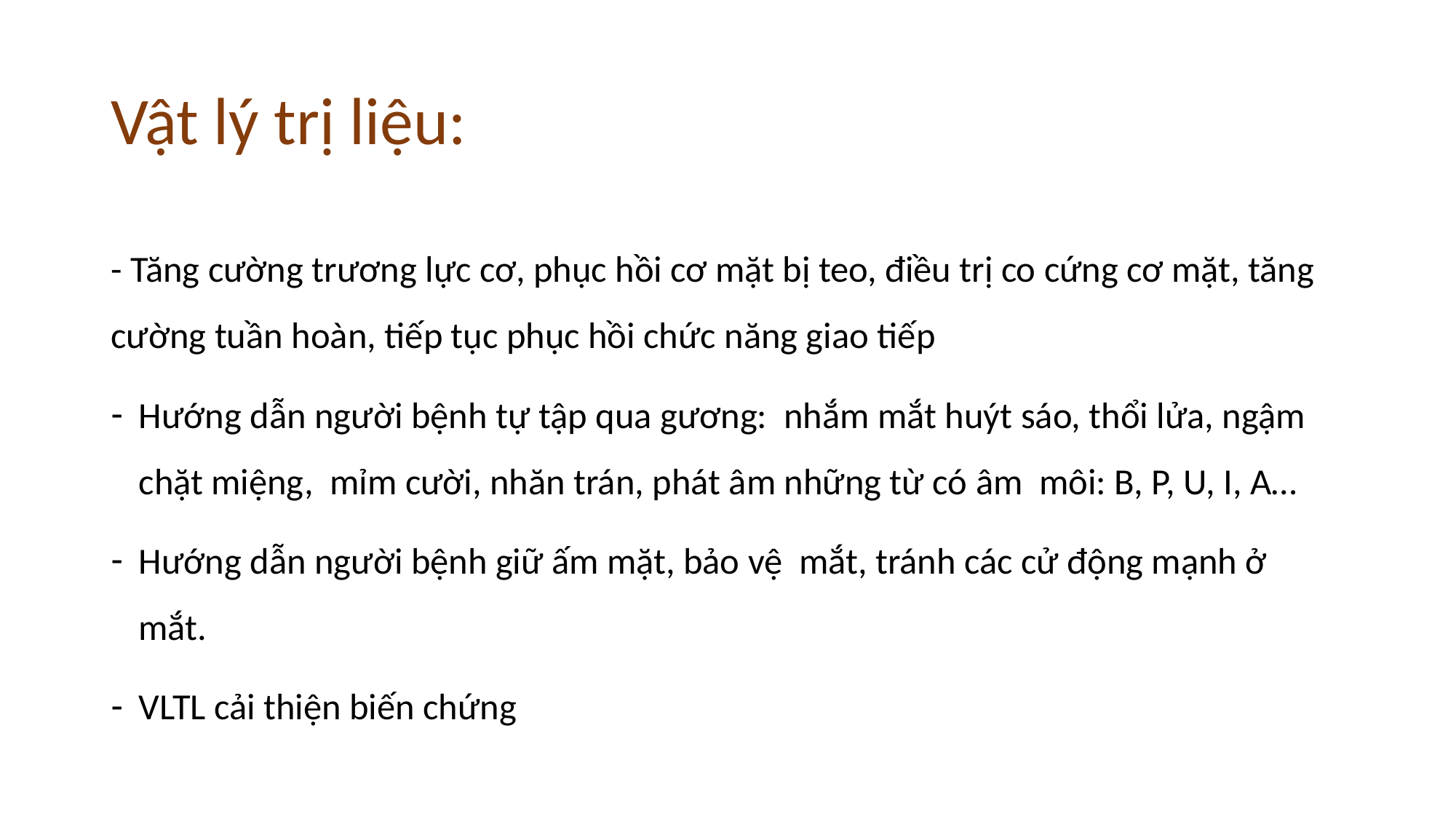

# Vật lý trị liệu:
- Tăng cường trương lực cơ, phục hồi cơ mặt bị teo, điều trị co cứng cơ mặt, tăng cường tuần hoàn, tiếp tục phục hồi chức năng giao tiếp
Hướng dẫn người bệnh tự tập qua gương:  nhắm mắt huýt sáo, thổi lửa, ngậm chặt miệng,  mỉm cười, nhăn trán, phát âm những từ có âm  môi: B, P, U, I, A…
Hướng dẫn người bệnh giữ ấm mặt, bảo vệ  mắt, tránh các cử động mạnh ở mắt.
VLTL cải thiện biến chứng